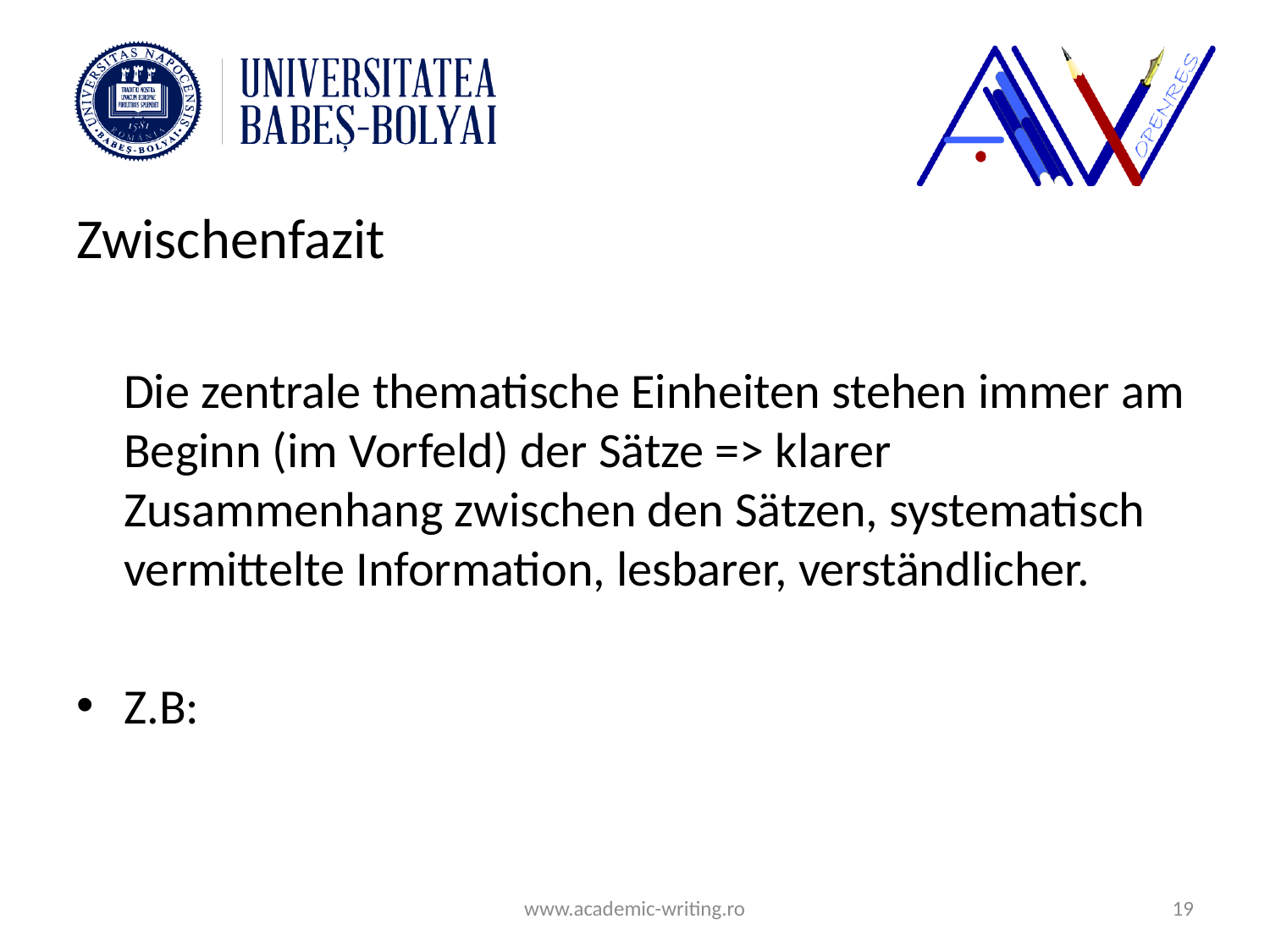

#
Zwischenfazit

	Die zentrale thematische Einheiten stehen immer am Beginn (im Vorfeld) der Sätze => klarer Zusammenhang zwischen den Sätzen, systematisch vermittelte Information, lesbarer, verständlicher.

Z.B:

www.academic-writing.ro
19